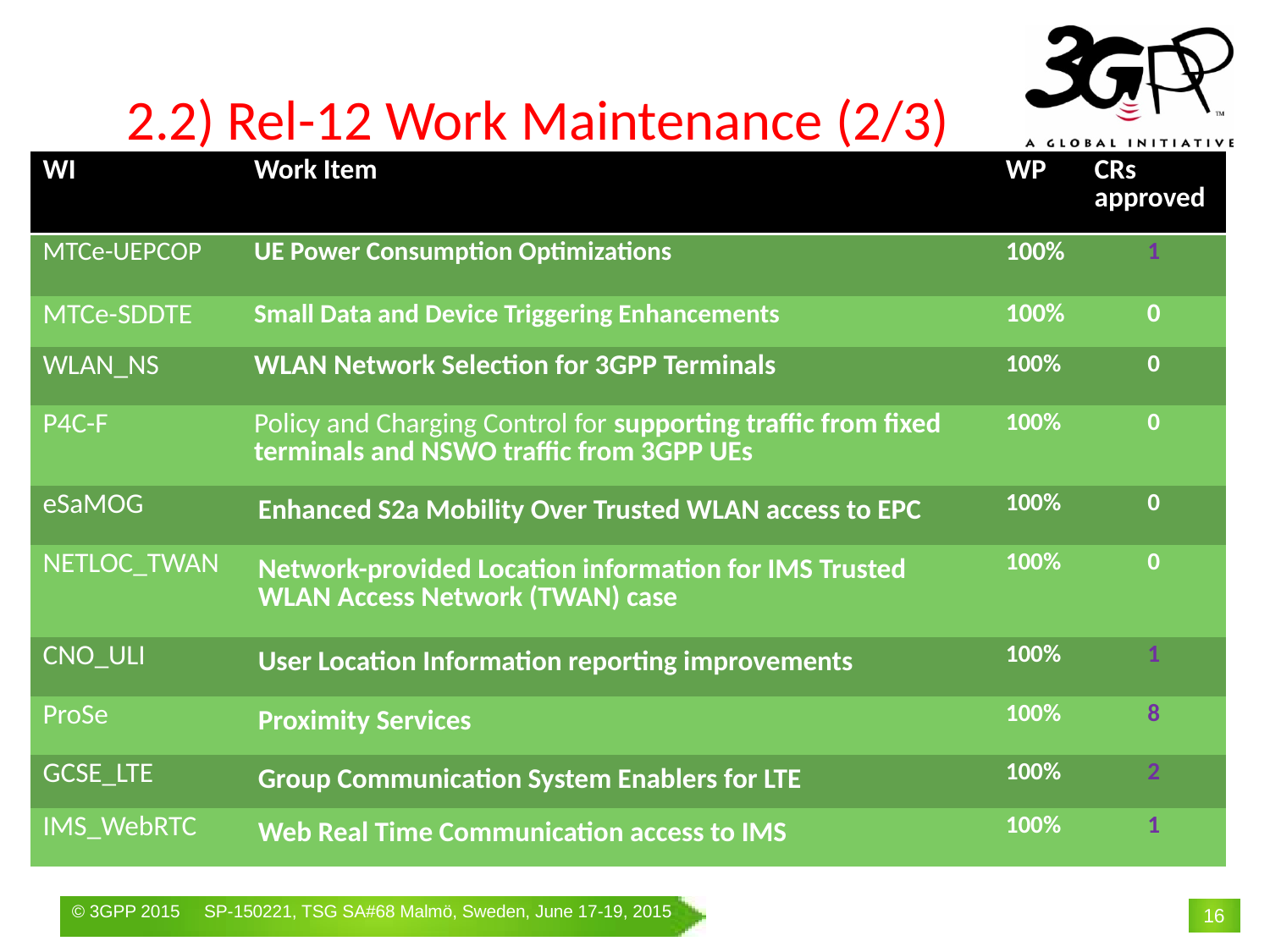

# 2.2) Rel-12 Work Maintenance (2/3)
| WI | Work Item | WP | CRs approved |
| --- | --- | --- | --- |
| MTCe-UEPCOP | UE Power Consumption Optimizations | 100% | 1 |
| MTCe-SDDTE | Small Data and Device Triggering Enhancements | 100% | 0 |
| WLAN\_NS | WLAN Network Selection for 3GPP Terminals | 100% | 0 |
| P4C-F | Policy and Charging Control for supporting traffic from fixed terminals and NSWO traffic from 3GPP UEs | 100% | 0 |
| eSaMOG | Enhanced S2a Mobility Over Trusted WLAN access to EPC | 100% | 0 |
| NETLOC\_TWAN | Network-provided Location information for IMS Trusted WLAN Access Network (TWAN) case | 100% | 0 |
| CNO\_ULI | User Location Information reporting improvements | 100% | 1 |
| ProSe | Proximity Services | 100% | 8 |
| GCSE\_LTE | Group Communication System Enablers for LTE | 100% | 2 |
| IMS\_WebRTC | Web Real Time Communication access to IMS | 100% | 1 |